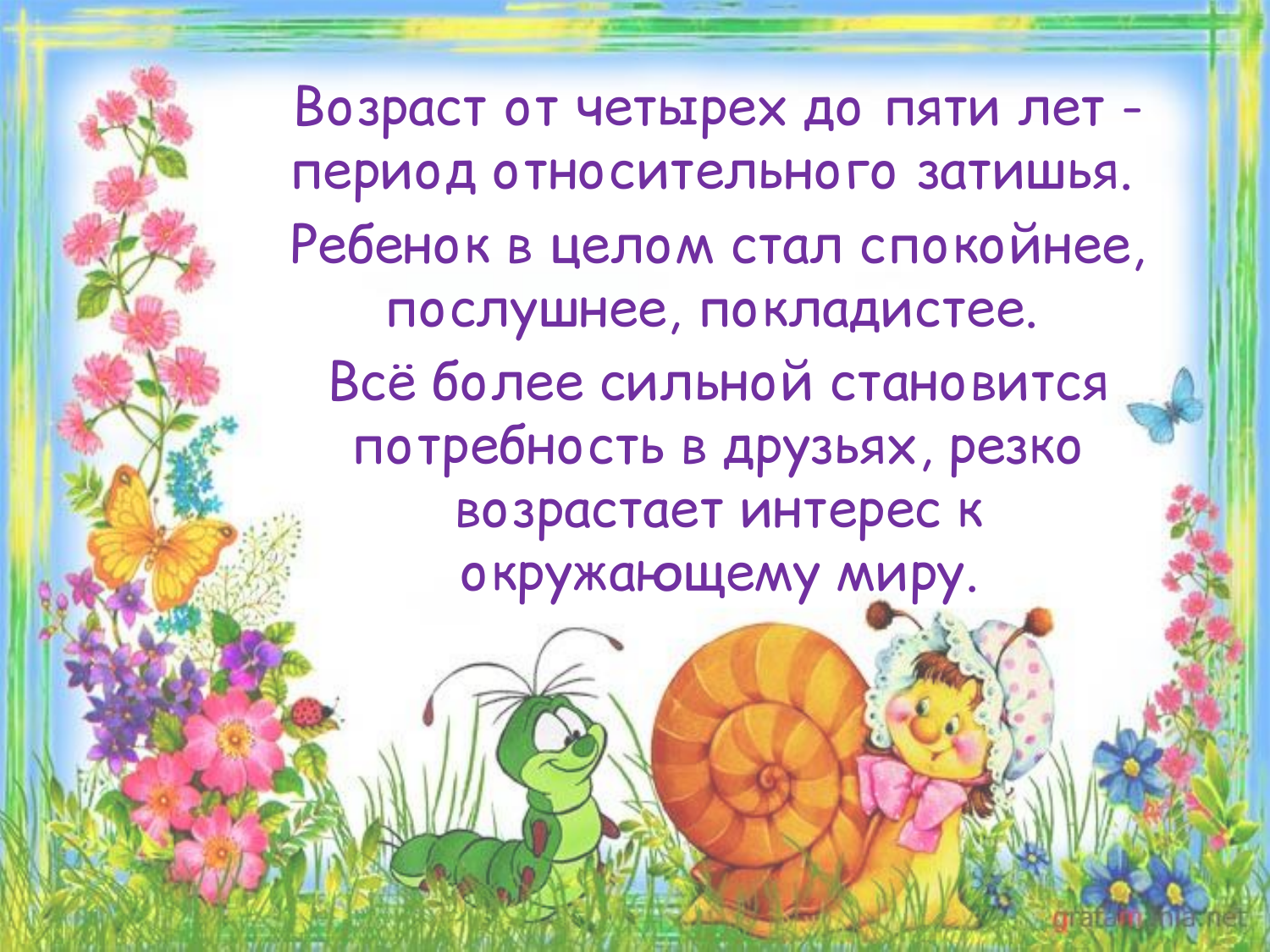

Возраст от четырех до пяти лет - период относительного затишья.
   Ребенок в целом стал спокойнее, послушнее, покладистее.
   Всё более сильной становится потребность в друзьях, резко возрастает интерес к окружающему миру.